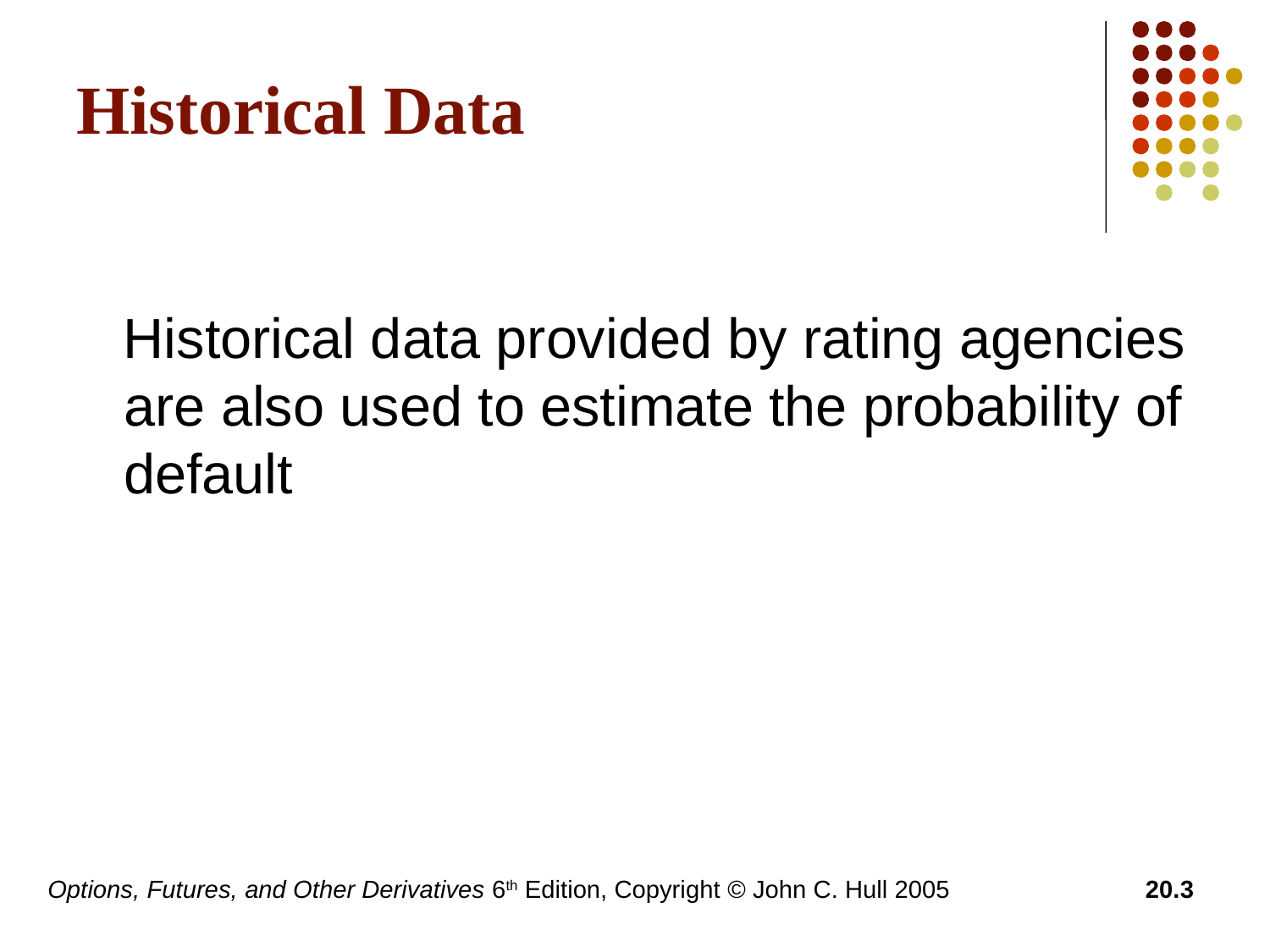

# Historical Data
   Historical data provided by rating agencies are also used to estimate the probability of default
Options, Futures, and Other Derivatives 6th Edition, Copyright © John C. Hull 2005
20.3